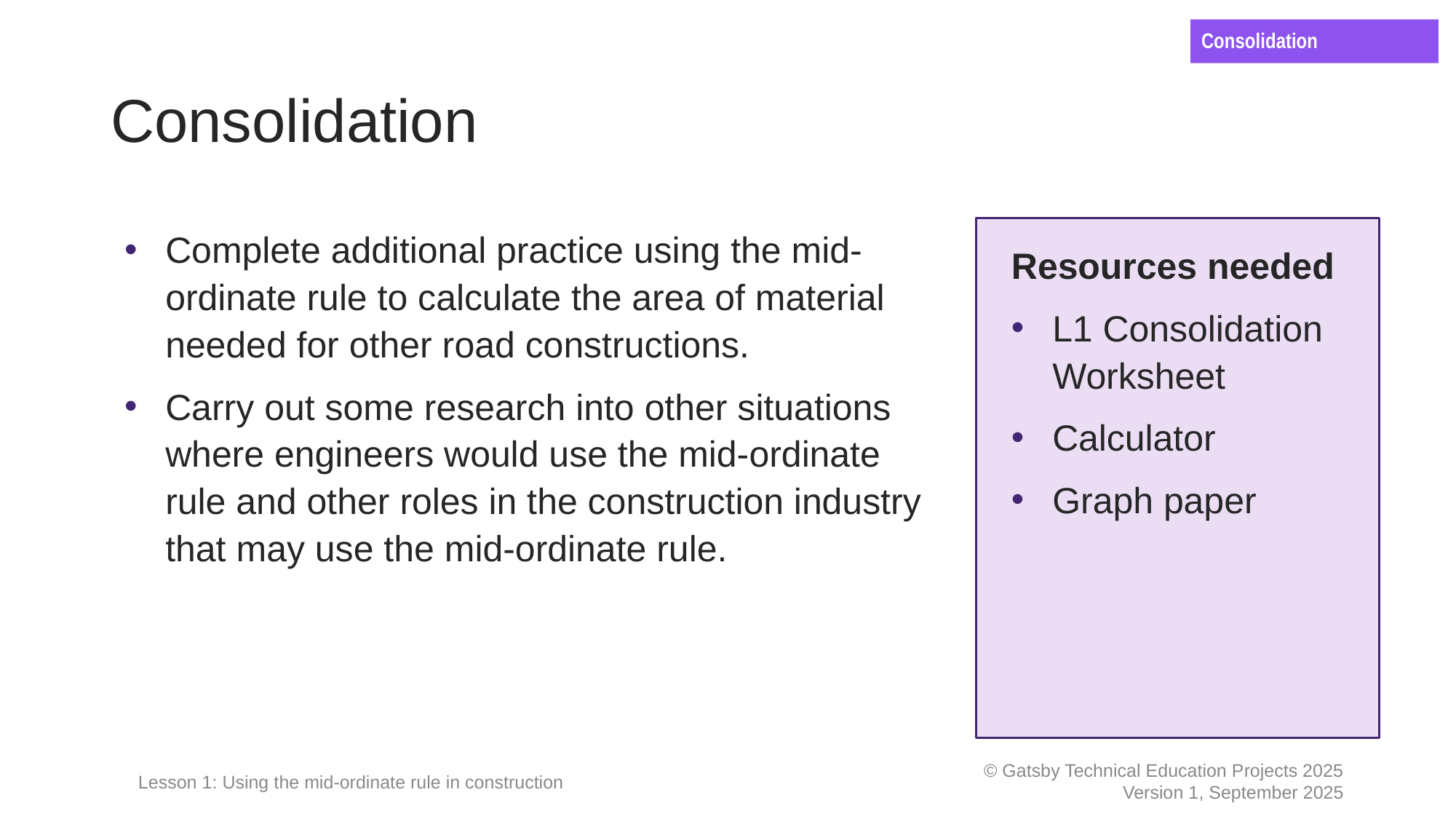

Consolidation
# Consolidation
Complete additional practice using the mid-ordinate rule to calculate the area of material needed for other road constructions.
Carry out some research into other situations where engineers would use the mid-ordinate rule and other roles in the construction industry that may use the mid-ordinate rule.
Resources needed
L1 Consolidation Worksheet
Calculator
Graph paper
Lesson 1: Using the mid-ordinate rule in construction